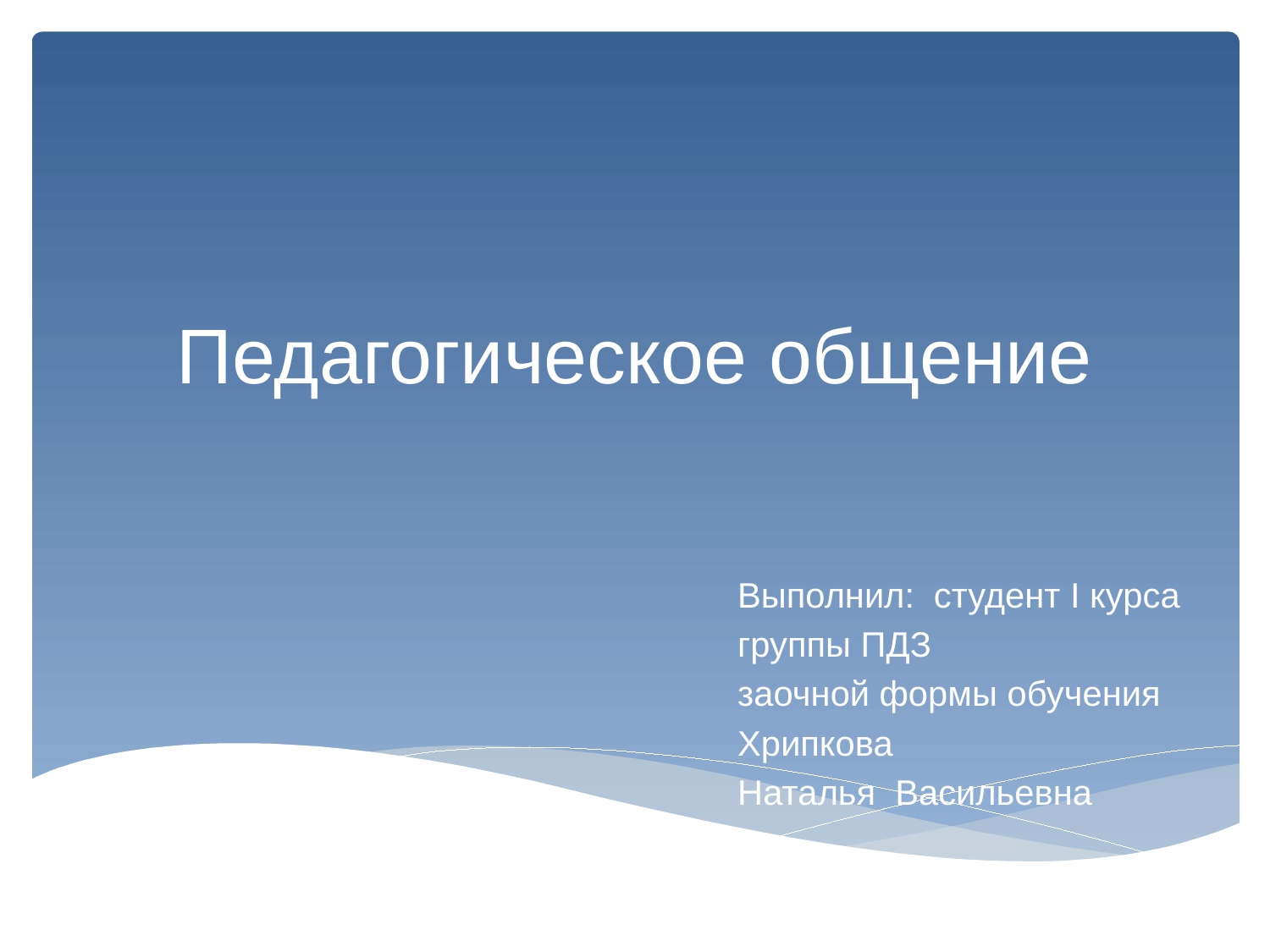

# Педагогическое общение
Выполнил:  студент I курса
группы ПДЗ
заочной формы обучения
Хрипкова
Наталья  Васильевна